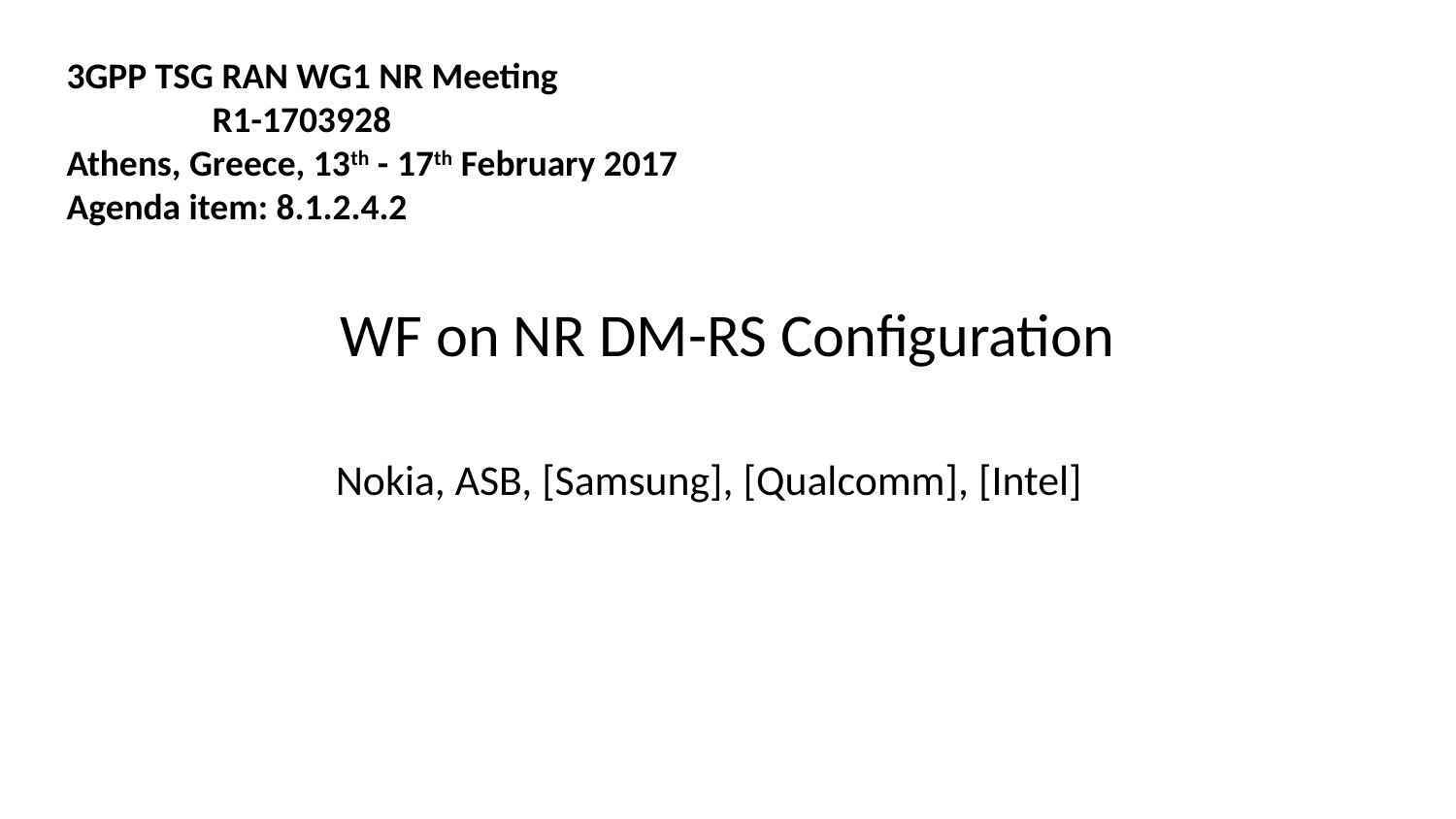

3GPP TSG RAN WG1 NR Meeting						R1-1703928
Athens, Greece, 13th - 17th February 2017
Agenda item: 8.1.2.4.2
WF on NR DM-RS Configuration
Nokia, ASB, [Samsung], [Qualcomm], [Intel]